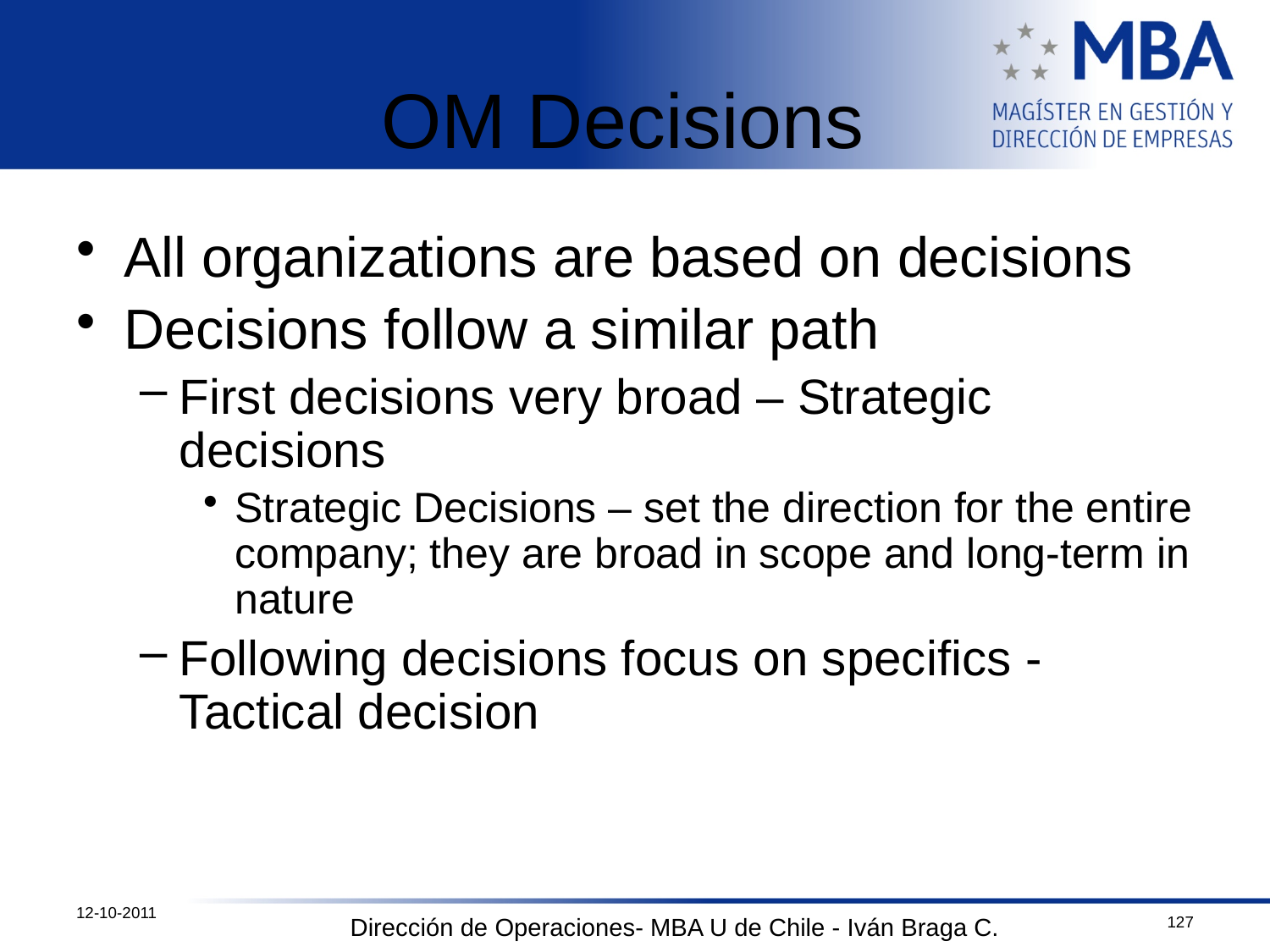

# OM Decisions
All organizations are based on decisions
Decisions follow a similar path
First decisions very broad – Strategic decisions
Strategic Decisions – set the direction for the entire company; they are broad in scope and long-term in nature
Following decisions focus on specifics - Tactical decision

12-10-2011

127